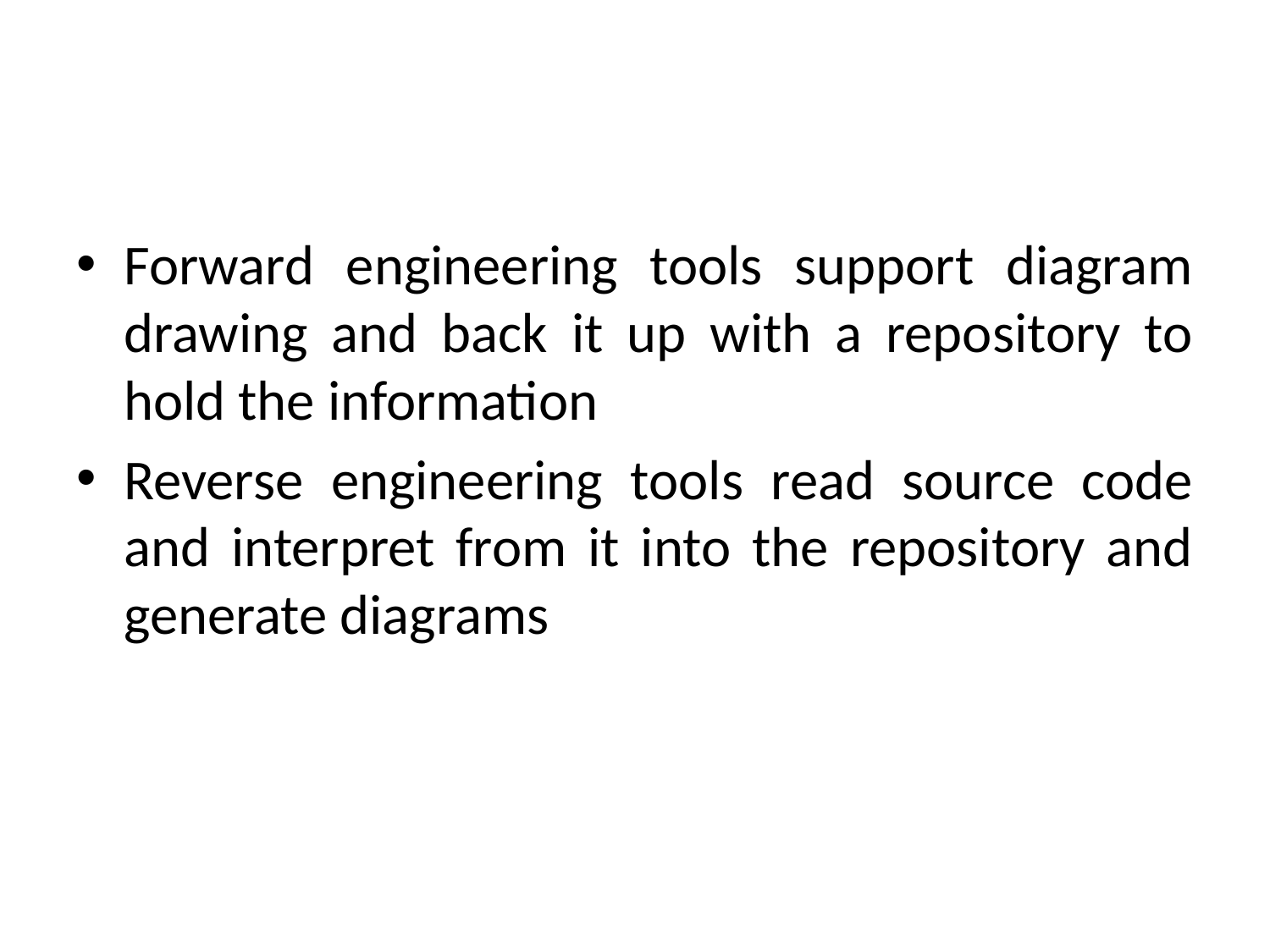

#
Forward engineering tools support diagram drawing and back it up with a repository to hold the information
Reverse engineering tools read source code and interpret from it into the repository and generate diagrams